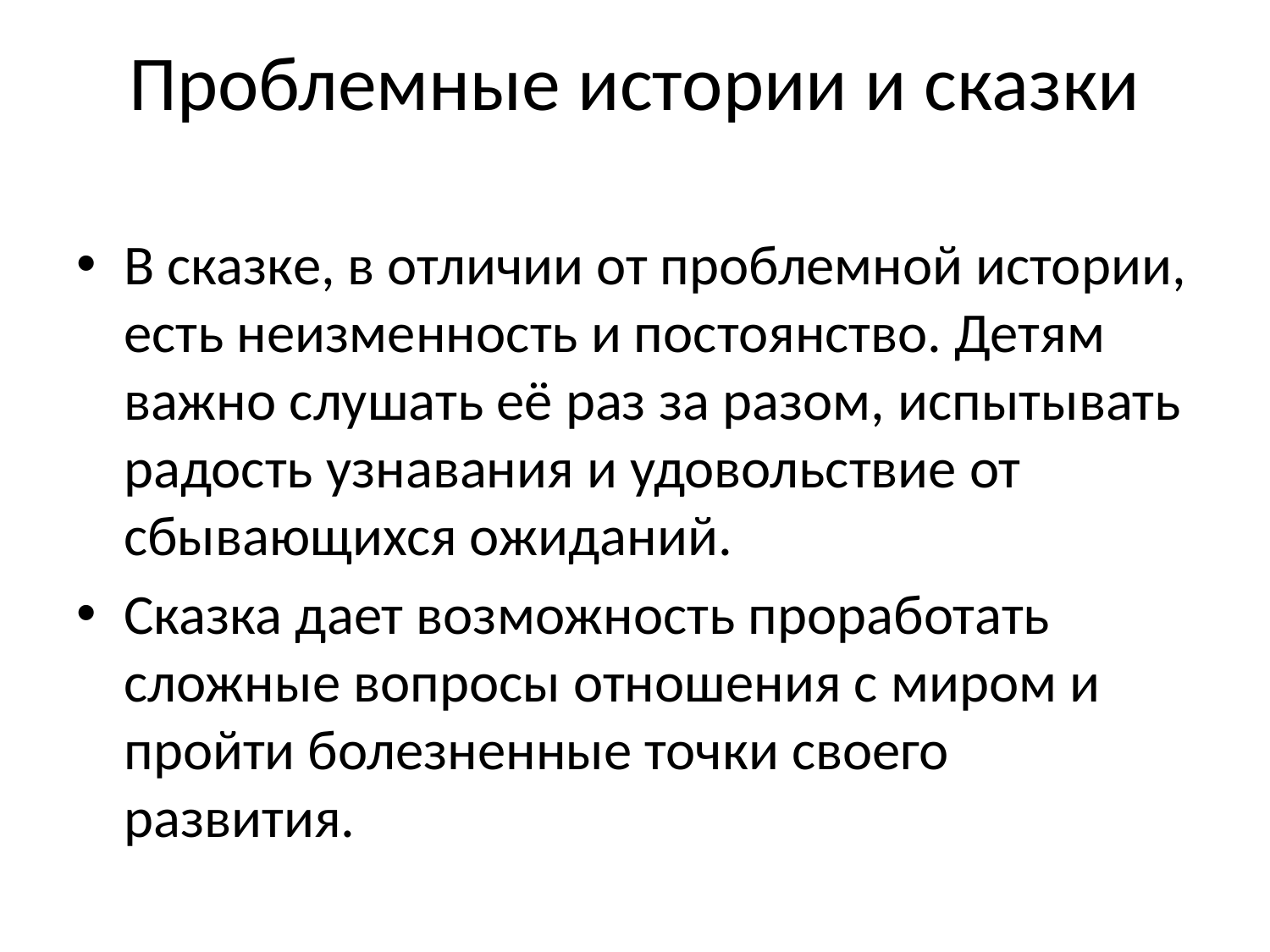

# Проблемные истории и сказки
В сказке, в отличии от проблемной истории, есть неизменность и постоянство. Детям важно слушать её раз за разом, испытывать радость узнавания и удовольствие от сбывающихся ожиданий.
Сказка дает возможность проработать сложные вопросы отношения с миром и пройти болезненные точки своего развития.